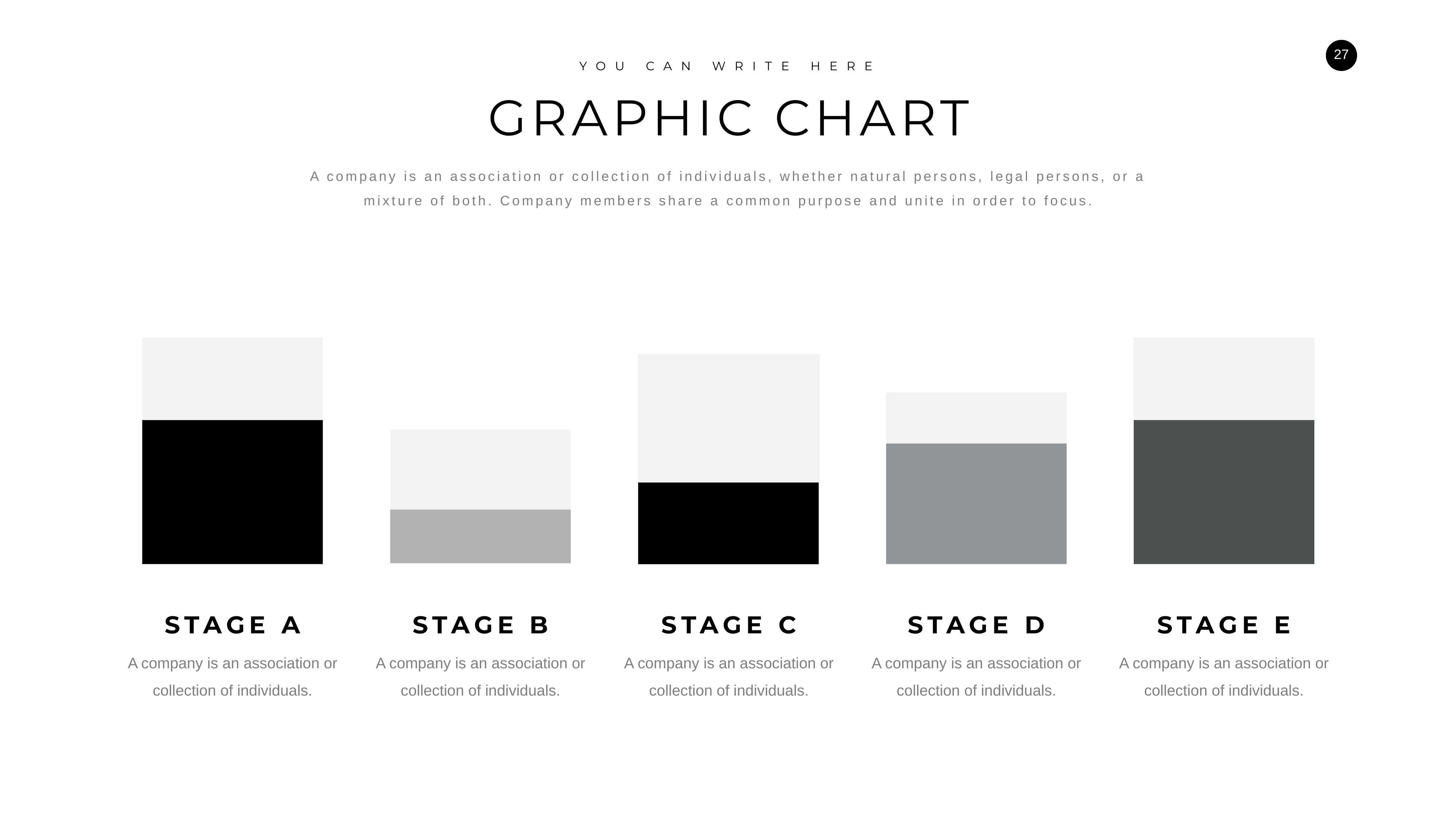

YOU CAN WRITE HERE
GRAPHIC CHART
A company is an association or collection of individuals, whether natural persons, legal persons, or a mixture of both. Company members share a common purpose and unite in order to focus.

STAGE A
A company is an association or collection of individuals.
STAGE B
A company is an association or collection of individuals.
STAGE C
A company is an association or collection of individuals.
STAGE D
A company is an association or collection of individuals.
STAGE E
A company is an association or collection of individuals.